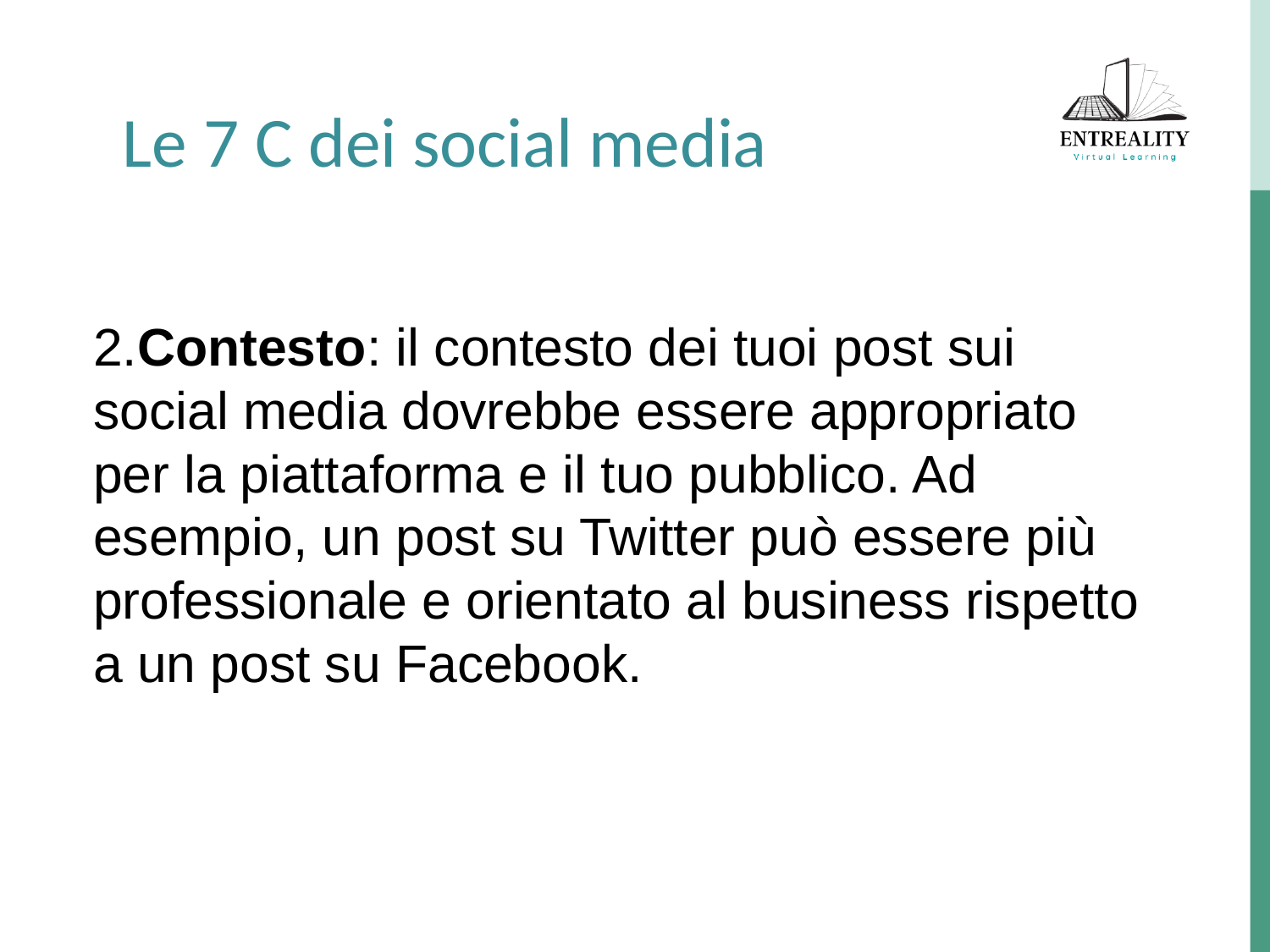

Le 7 C dei social media
2.Contesto: il contesto dei tuoi post sui social media dovrebbe essere appropriato per la piattaforma e il tuo pubblico. Ad esempio, un post su Twitter può essere più professionale e orientato al business rispetto a un post su Facebook.